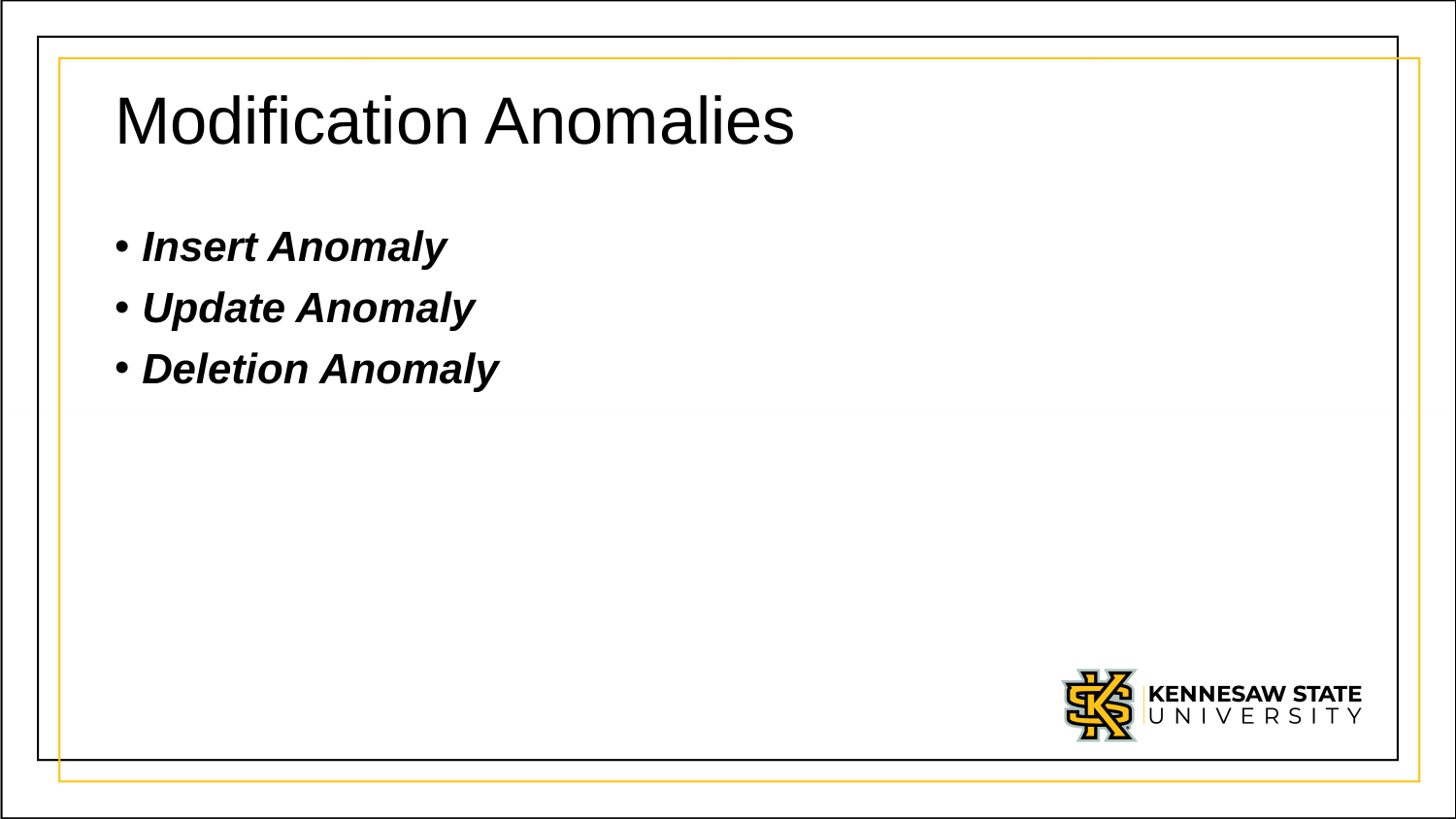

# Modification Anomalies
Insert Anomaly
Update Anomaly
Deletion Anomaly